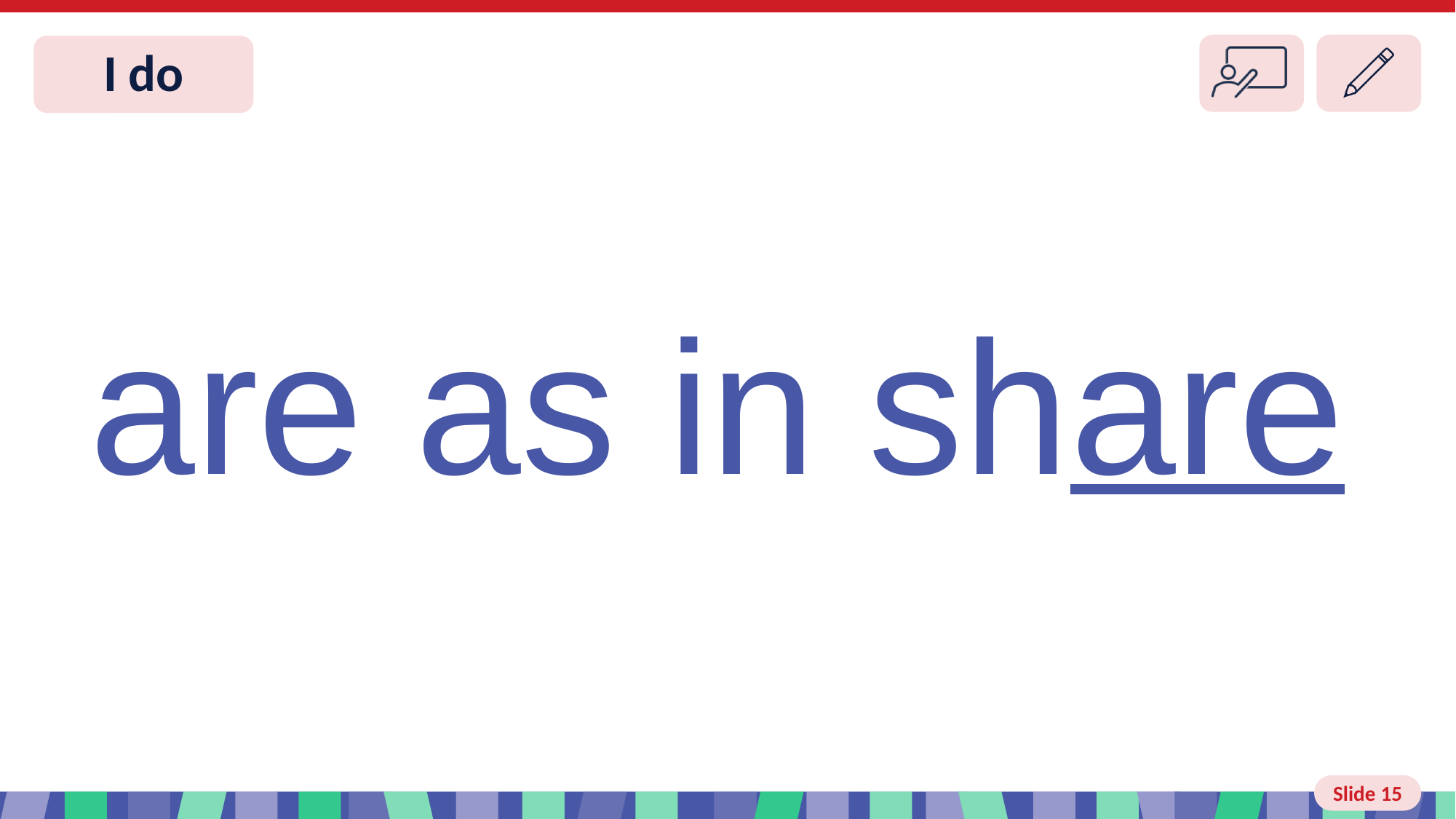

Slide 15 I do
 are as in share